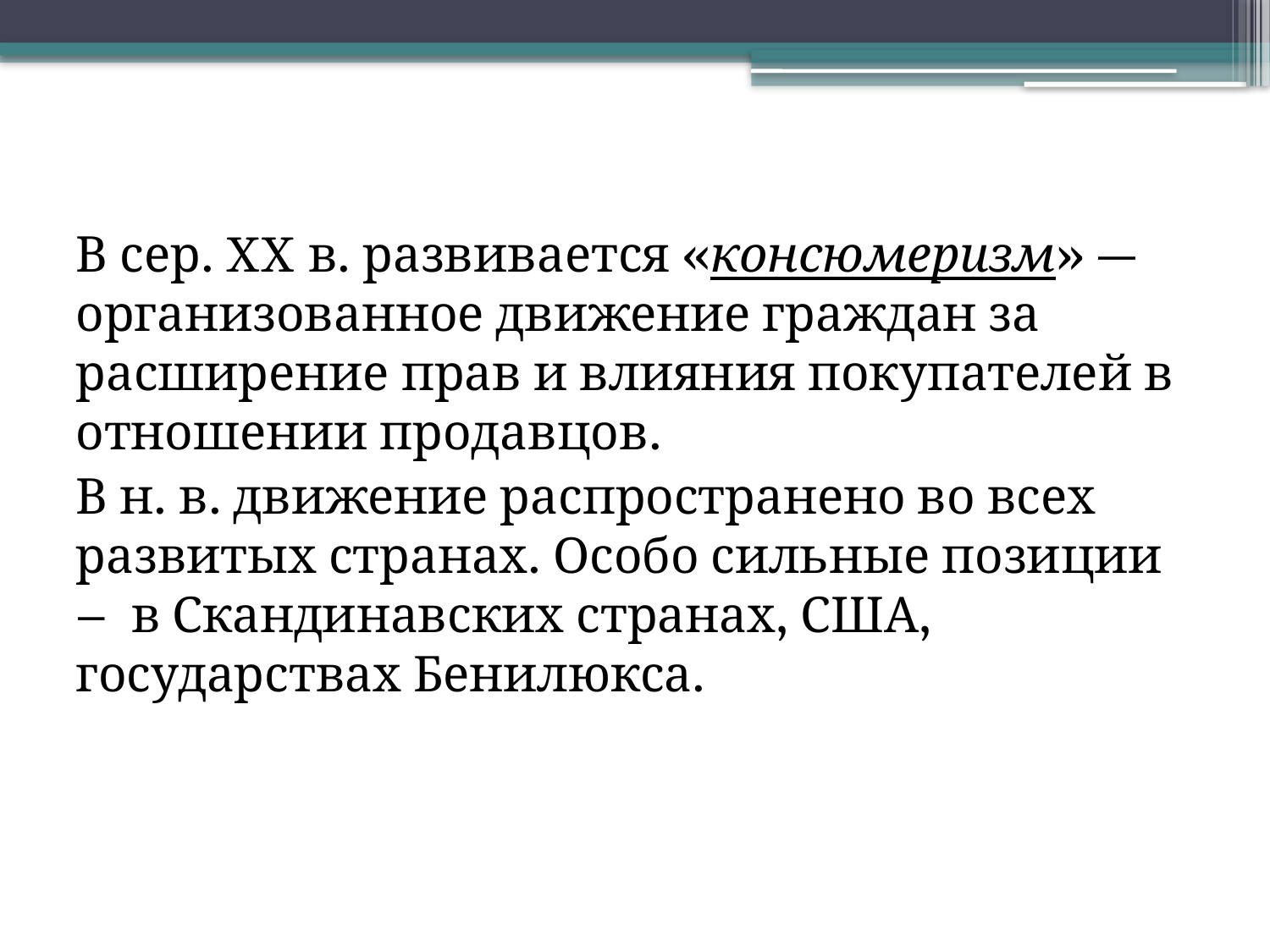

В сер. XX в. развивается «консюмеризм» — организованное движение граждан за расширение прав и влияния покупателей в отношении продавцов.
В н. в. движение распространено во всех развитых странах. Особо сильные позиции –  в Скандинавских странах, США, государствах Бенилюкса.